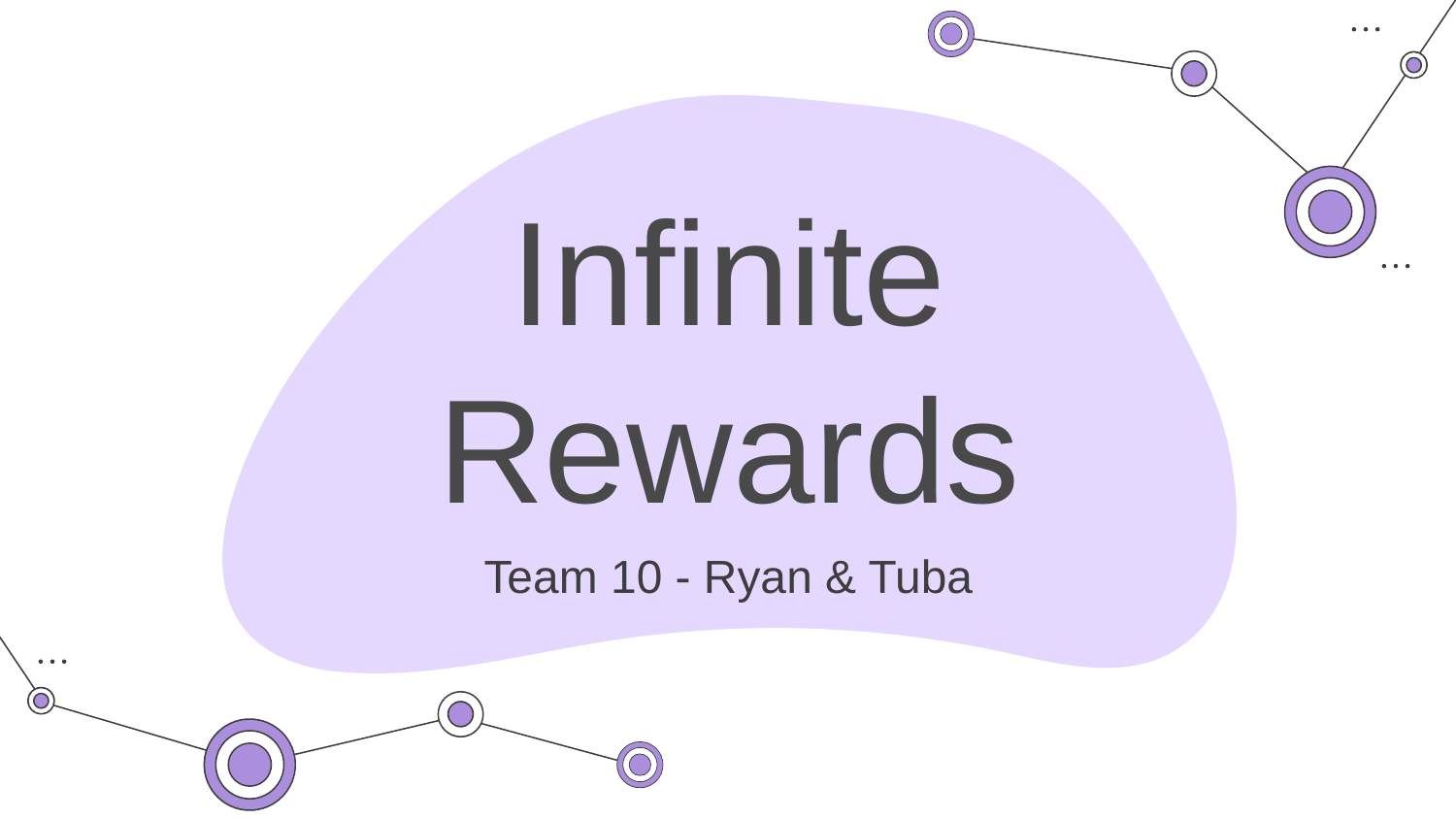

# Infinite Rewards
Team 10 - Ryan & Tuba